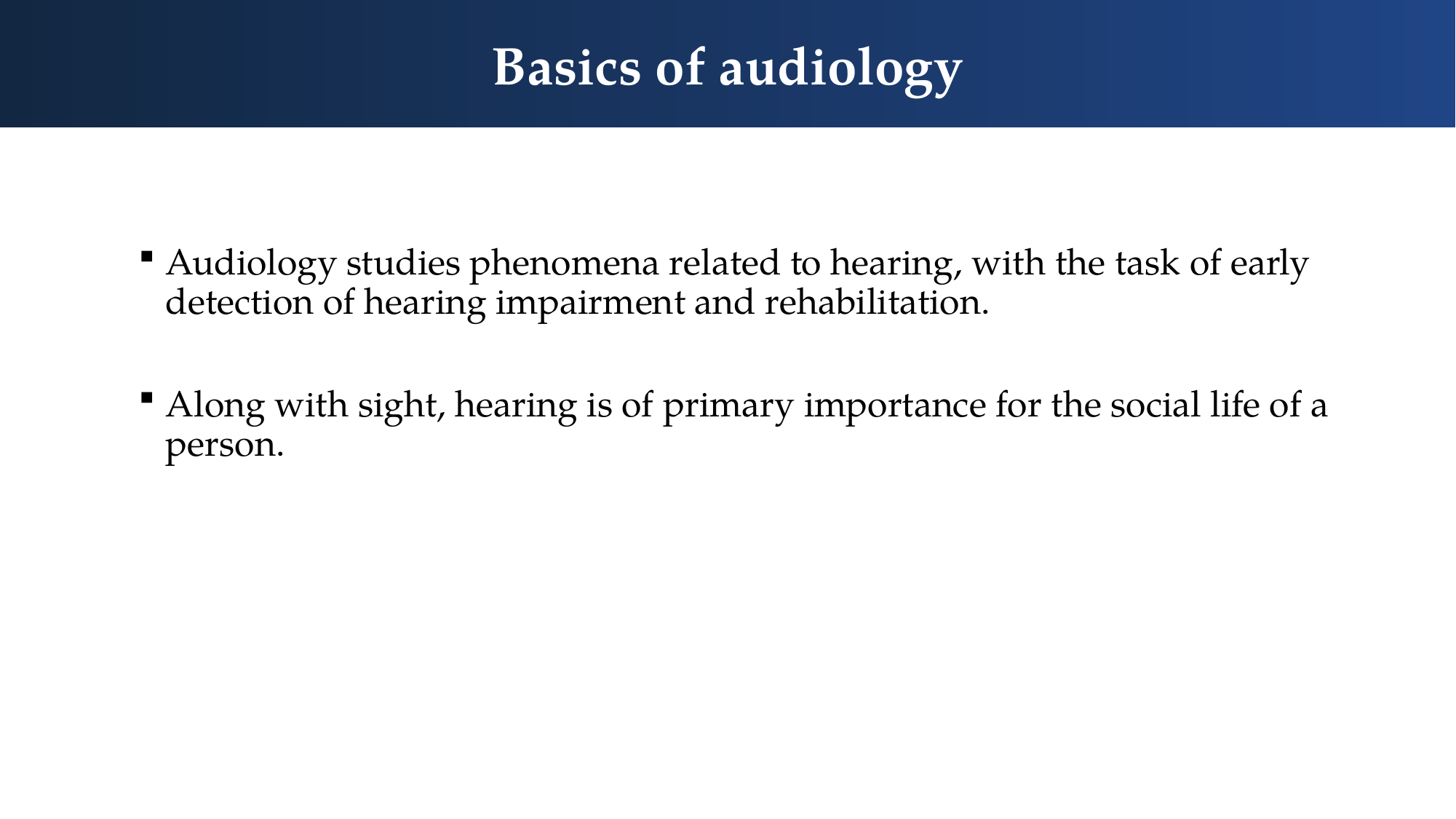

Basics of audiology
Audiology studies phenomena related to hearing, with the task of early detection of hearing impairment and rehabilitation.

Along with sight, hearing is of primary importance for the social life of a person.